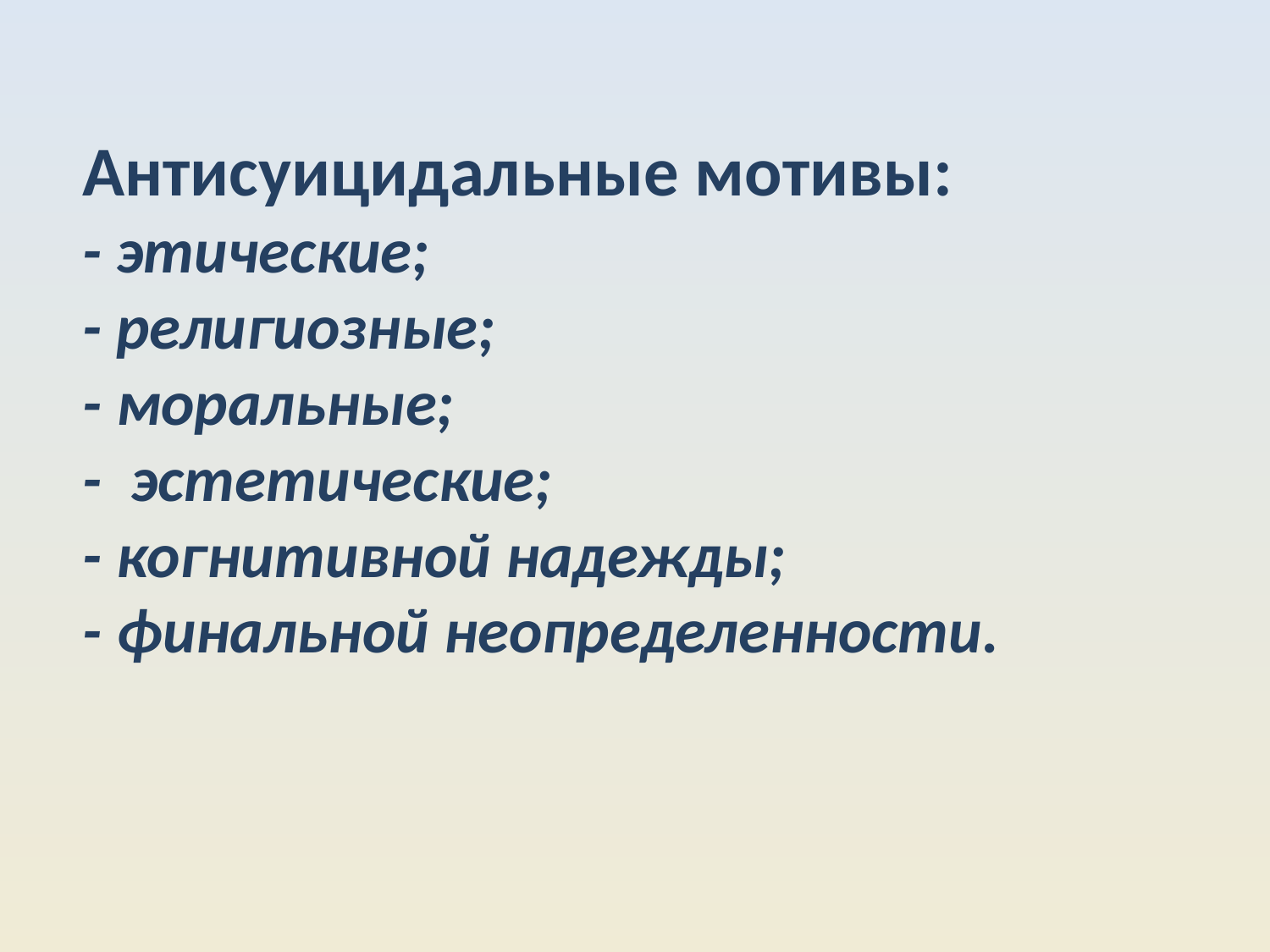

# Антисуицидальные мотивы: - этические; - религиозные; - моральные; -  эстетические; - когнитивной надежды; - финальной неопределенности.